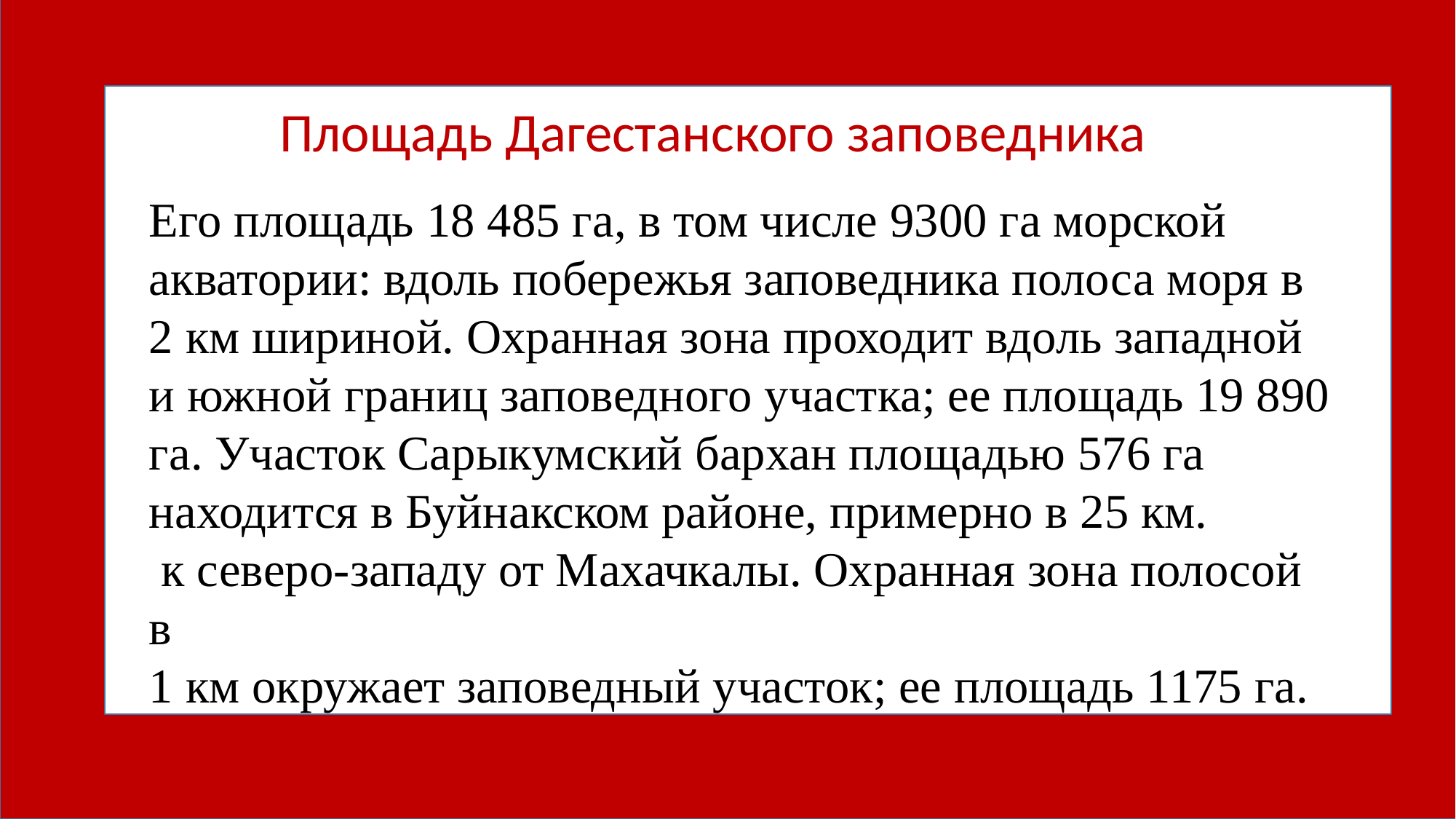

Площадь Дагестанского заповедника
Его площадь 18 485 га, в том числе 9300 га морской акватории: вдоль побережья заповедника полоса моря в 2 км шириной. Охранная зона проходит вдоль западной и южной границ заповедного участка; ее площадь 19 890 га. Участок Сарыкумский бархан площадью 576 га находится в Буйнакском районе, примерно в 25 км.
 к северо-западу от Махачкалы. Охранная зона полосой в
1 км окружает заповедный участок; ее площадь 1175 га.